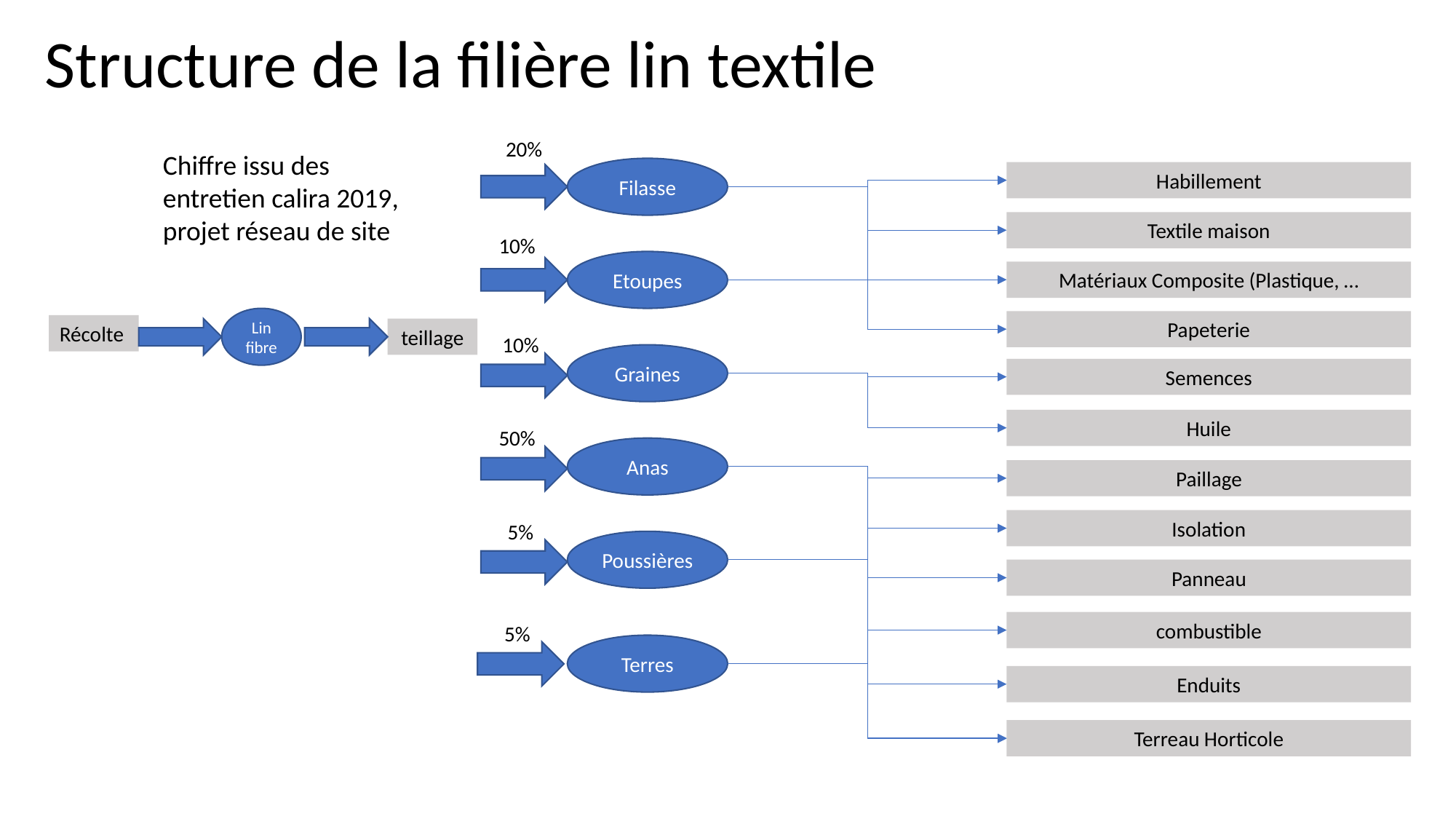

# Structure de la filière lin textile
20%
Chiffre issu des entretien calira 2019, projet réseau de site
Filasse
Habillement

Textile maison
10%
Etoupes

Matériaux Composite (Plastique, …
Lin fibre
Papeterie
Récolte

teillage
10%
Graines

Semences
Huile
50%
Anas

Paillage
Isolation
5%
Poussières

Panneau
combustible
5%
Terres

Enduits
Terreau Horticole